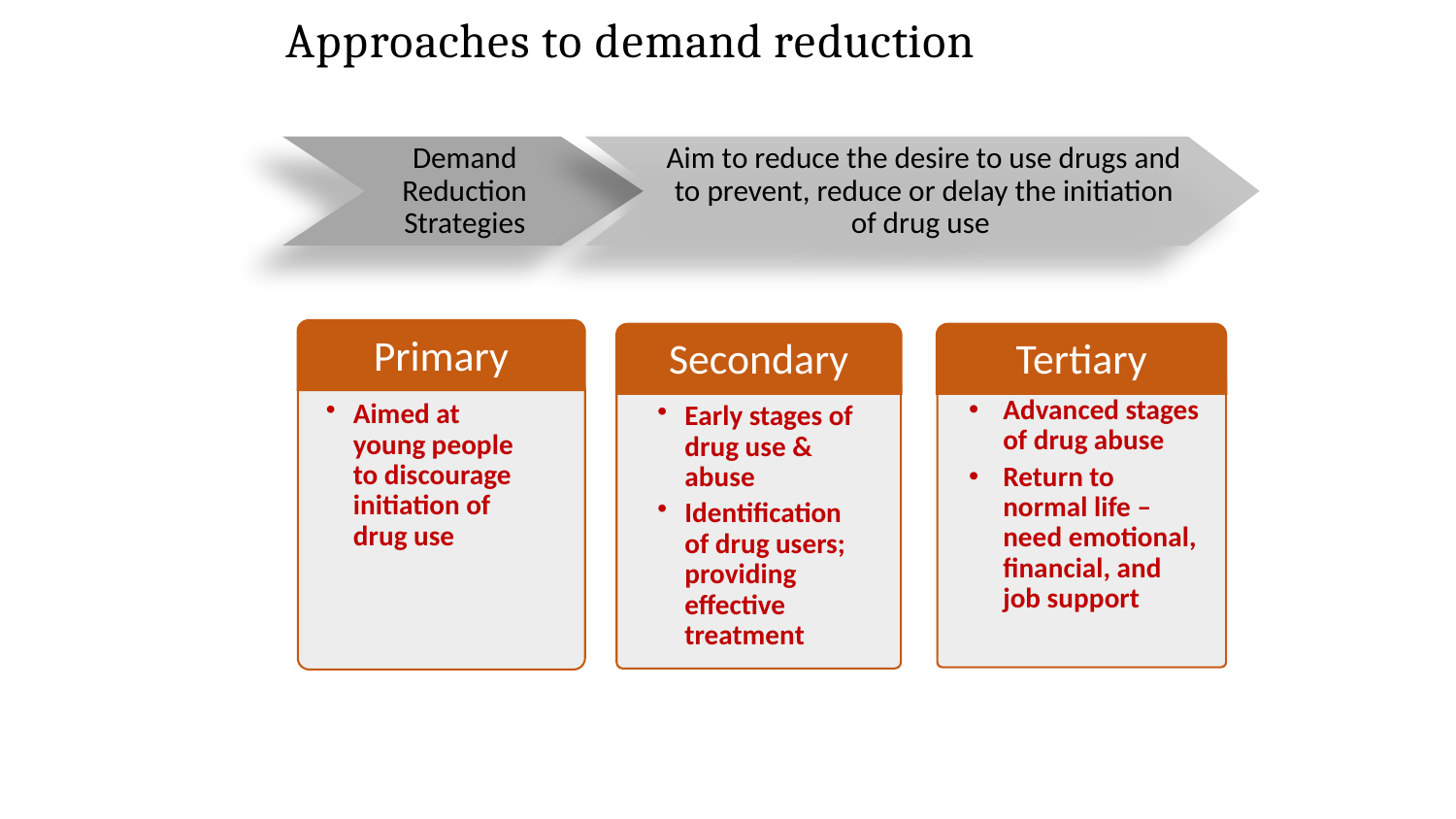

Approaches to demand reduction
Aim to reduce the desire to use drugs and to prevent, reduce or delay the initiation of drug use
Demand Reduction Strategies
Primary

Aimed at young people to discourage initiation of drug use
Secondary

Early stages of drug use & abuse
Identification of drug users; providing effective treatment
Tertiary

Advanced stages of drug abuse
Return to normal life – need emotional, financial, and job support